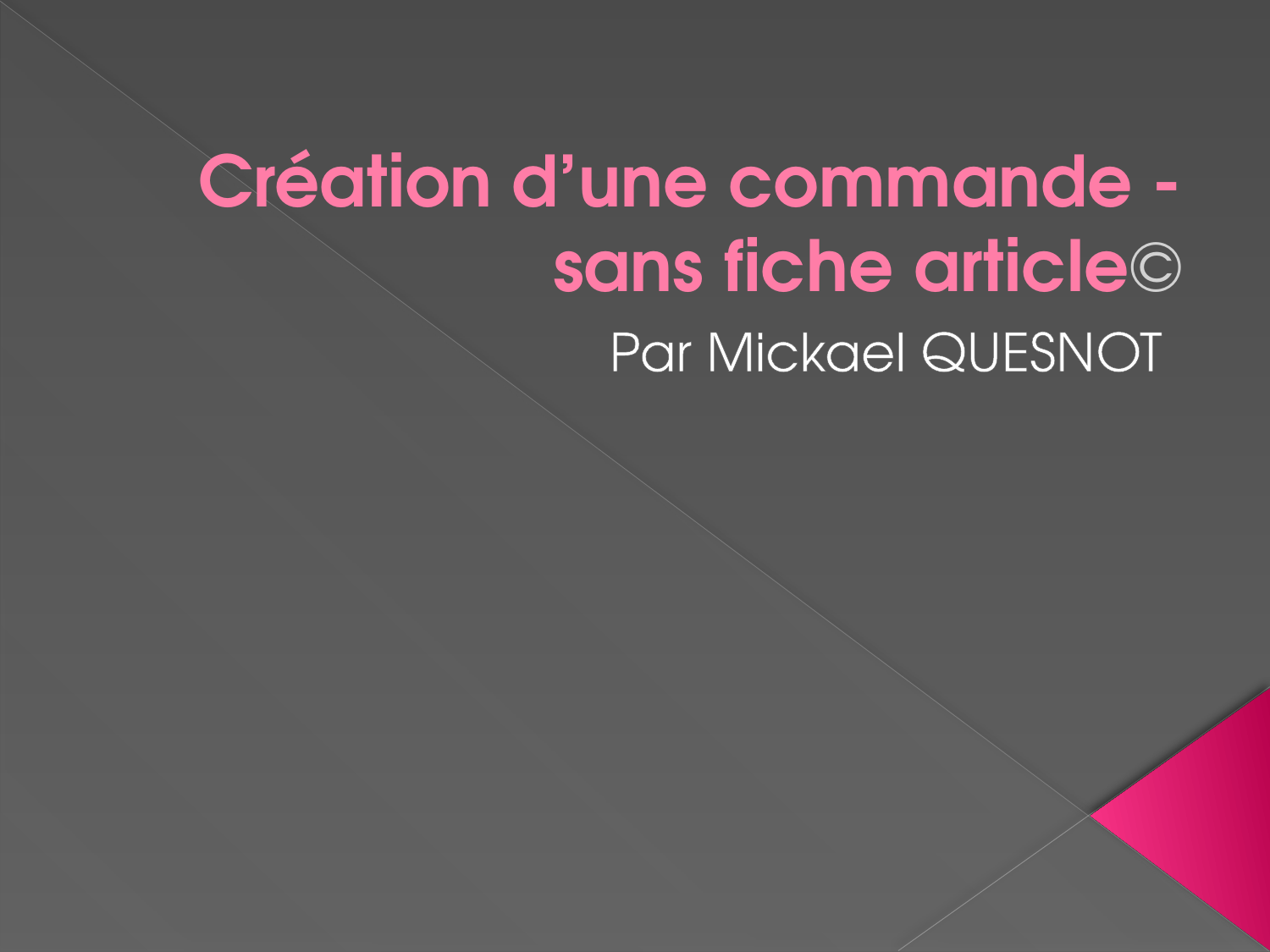

# Création d’une commande - sans fiche article©
Par Mickael QUESNOT